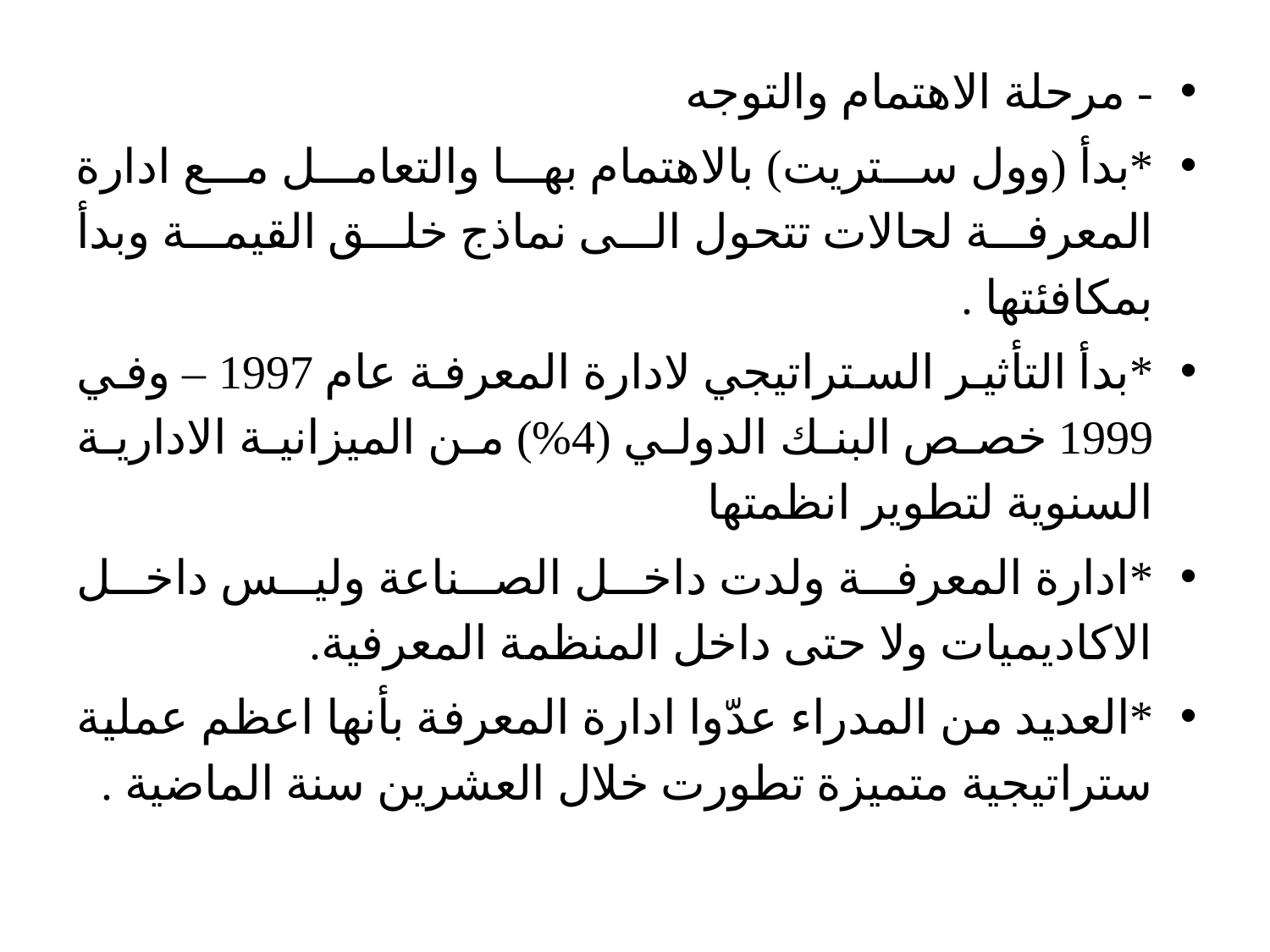

- مرحلة الاهتمام والتوجه
*بدأ (وول ستريت) بالاهتمام بها والتعامل مع ادارة المعرفة لحالات تتحول الى نماذج خلق القيمة وبدأ بمكافئتها .
*بدأ التأثير الستراتيجي لادارة المعرفة عام 1997 – وفي 1999 خصص البنك الدولي (4%) من الميزانية الادارية السنوية لتطوير انظمتها
*ادارة المعرفة ولدت داخل الصناعة وليس داخل الاكاديميات ولا حتى داخل المنظمة المعرفية.
*العديد من المدراء عدّوا ادارة المعرفة بأنها اعظم عملية ستراتيجية متميزة تطورت خلال العشرين سنة الماضية .